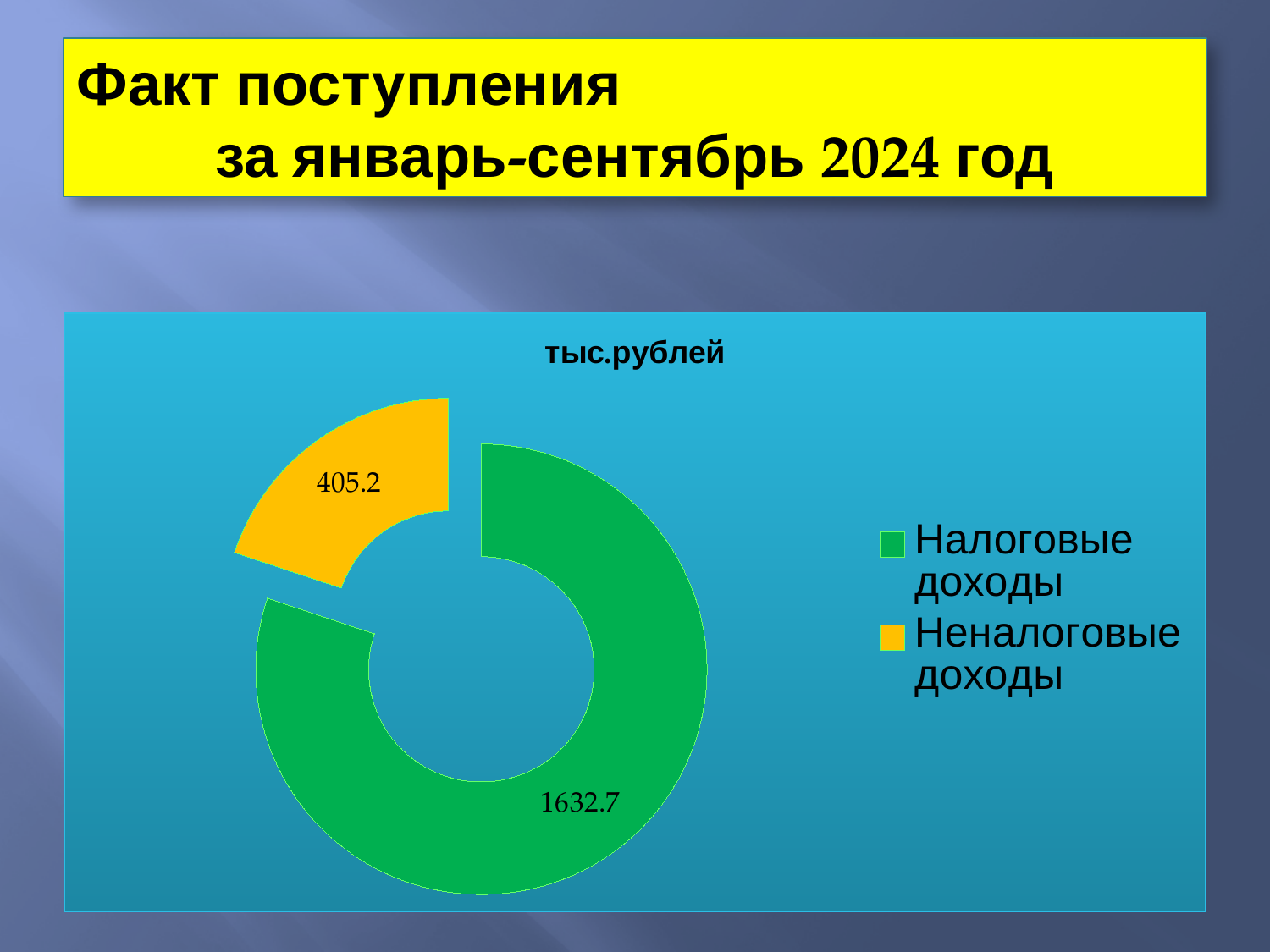

# Факт поступления                                       за январь-сентябрь 2024 год

### Chart: тыс.рублей

| Category | тыс.рублей |
|---|---|
| Налоговые доходы | 1632.7 |
| Неналоговые доходы | 405.2 |